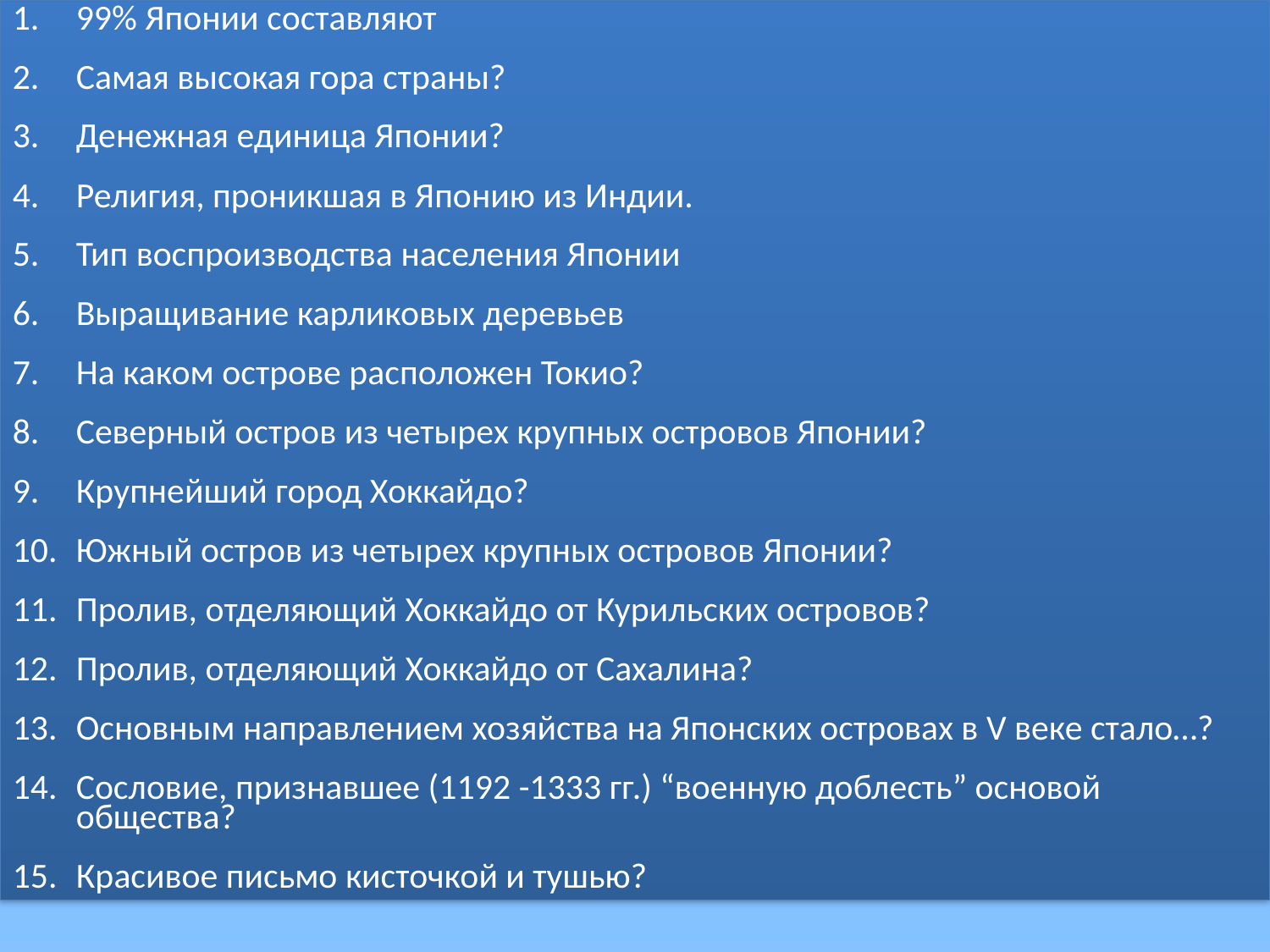

99% Японии составляют

Самая высокая гора страны?

Денежная единица Японии?

Религия, проникшая в Японию из Индии.

Тип воспроизводства населения Японии

Выращивание карликовых деревьев

На каком острове расположен Токио?

Северный остров из четырех крупных островов Японии?

Крупнейший город Хоккайдо?

Южный остров из четырех крупных островов Японии?

Пролив, отделяющий Хоккайдо от Курильских островов?

Пролив, отделяющий Хоккайдо от Сахалина?

Основным направлением хозяйства на Японских островах в V веке стало…?

Сословие, признавшее (1192 -1333 гг.) “военную доблесть” основой общества?

Красивое письмо кисточкой и тушью?